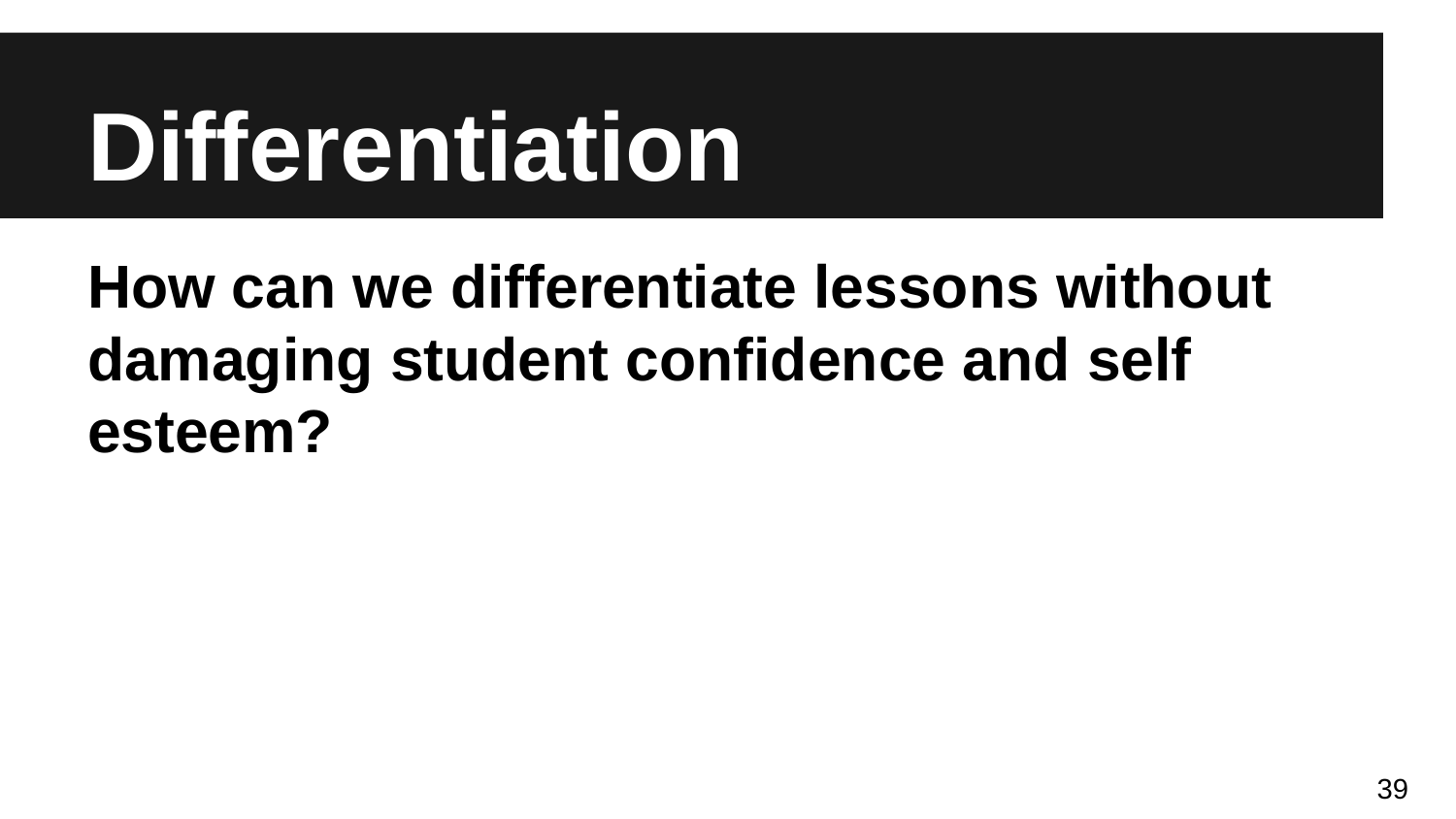

# Differentiation
How can we differentiate lessons without damaging student confidence and self esteem?
39